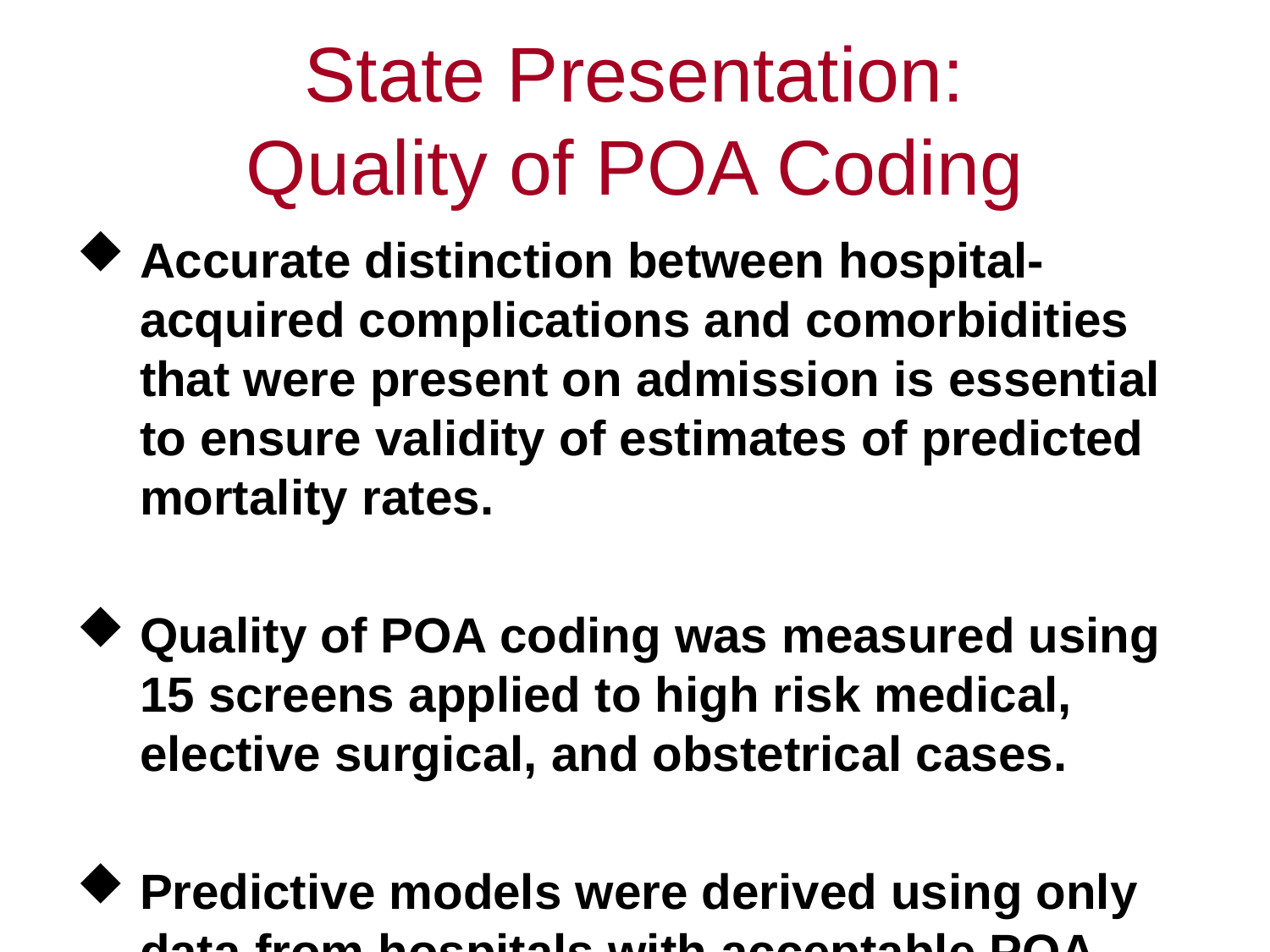

# State Presentation: Quality of POA Coding
Accurate distinction between hospital-acquired complications and comorbidities that were present on admission is essential to ensure validity of estimates of predicted mortality rates.

Quality of POA coding was measured using 15 screens applied to high risk medical, elective surgical, and obstetrical cases.

Predictive models were derived using only data from hospitals with acceptable POA coding.